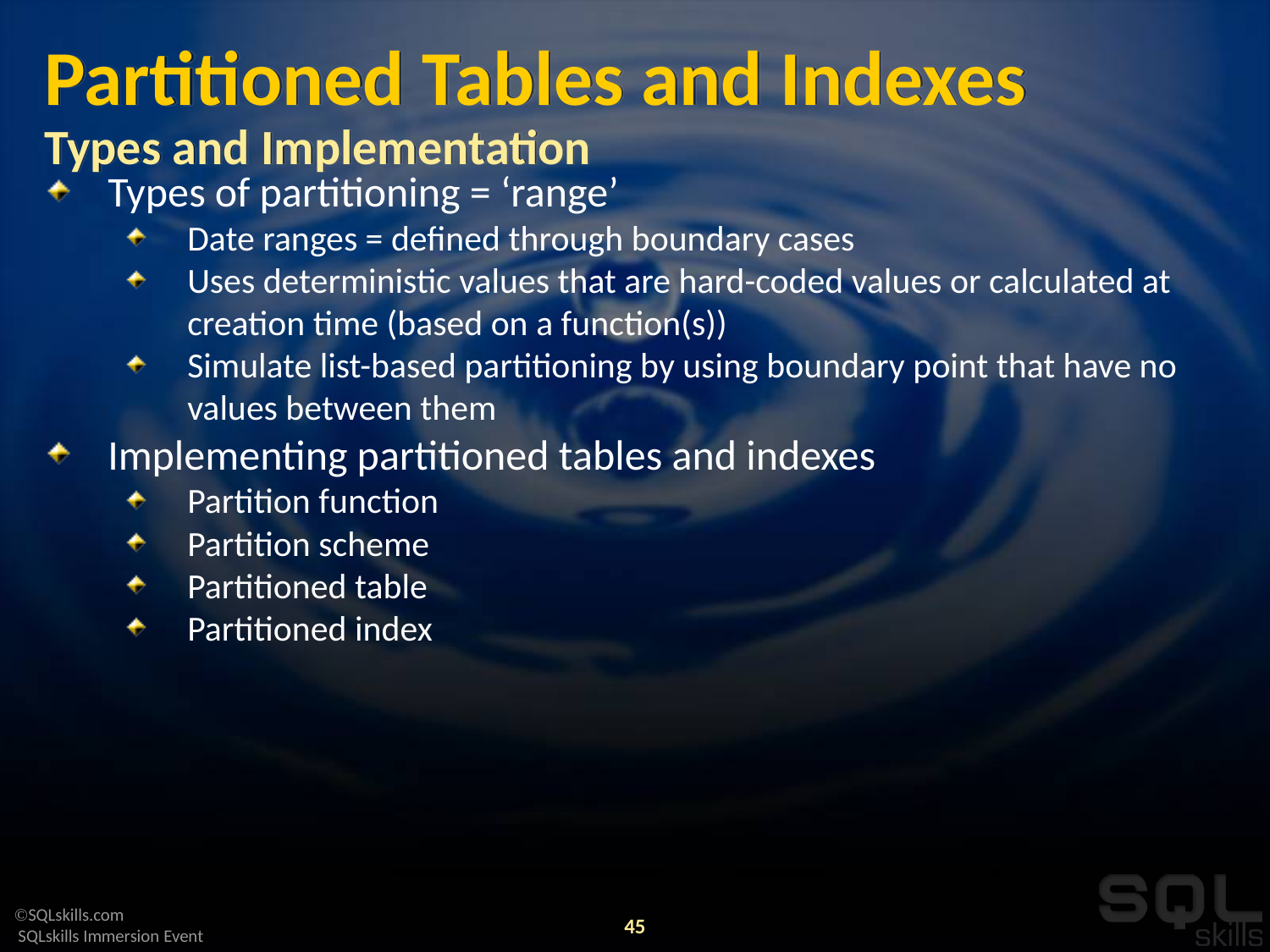

# Partitioned Tables and Indexes Types and Implementation
Types of partitioning = ‘range’
Date ranges = defined through boundary cases
Uses deterministic values that are hard-coded values or calculated at creation time (based on a function(s))
Simulate list-based partitioning by using boundary point that have no values between them
Implementing partitioned tables and indexes
Partition function
Partition scheme
Partitioned table
Partitioned index
45